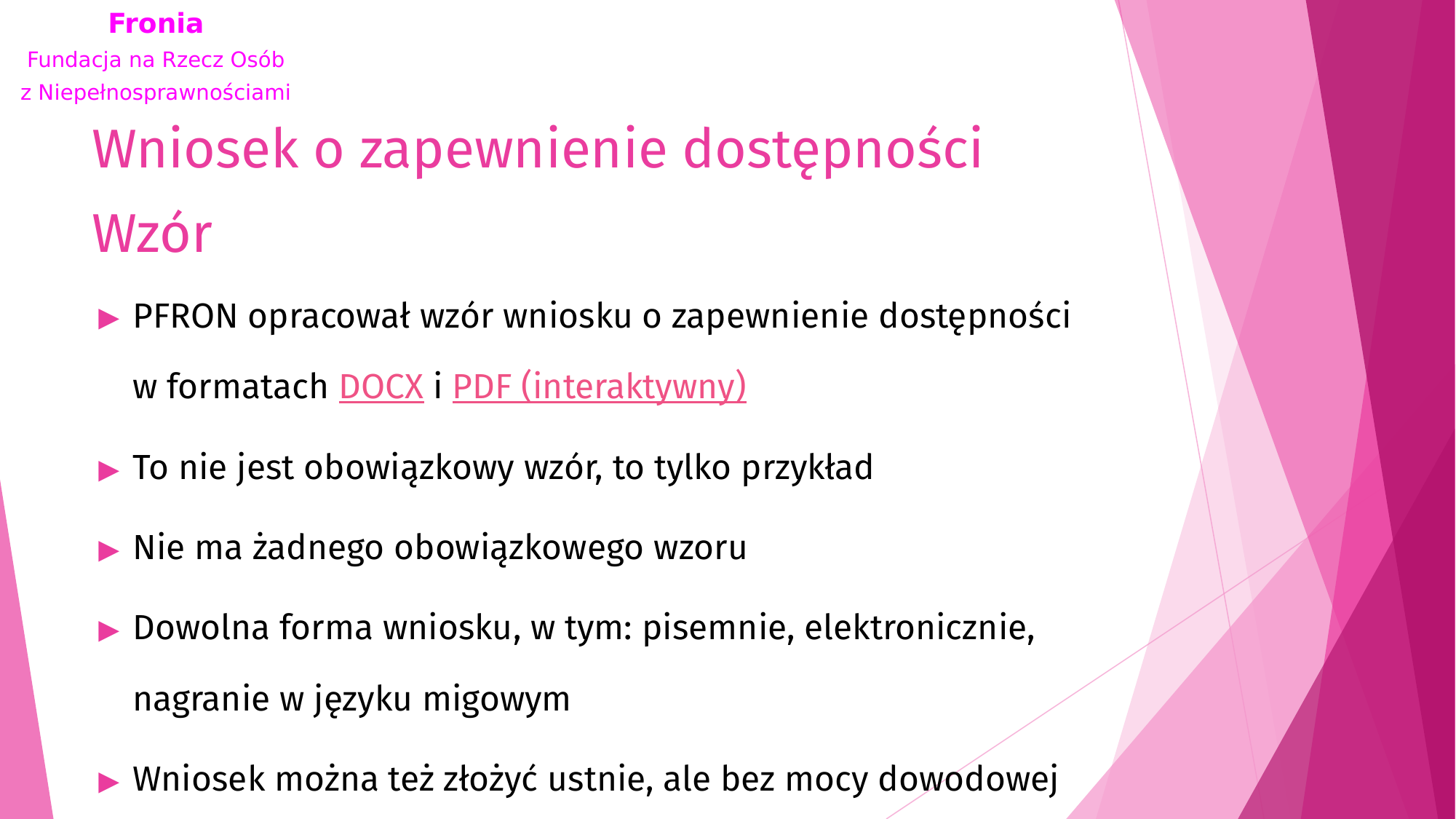

# Wniosek o zapewnienie dostępności Wzór
PFRON opracował wzór wniosku o zapewnienie dostępności w formatach DOCX i PDF (interaktywny)
To nie jest obowiązkowy wzór, to tylko przykład
Nie ma żadnego obowiązkowego wzoru
Dowolna forma wniosku, w tym: pisemnie, elektronicznie, nagranie w języku migowym
Wniosek można też złożyć ustnie, ale bez mocy dowodowej